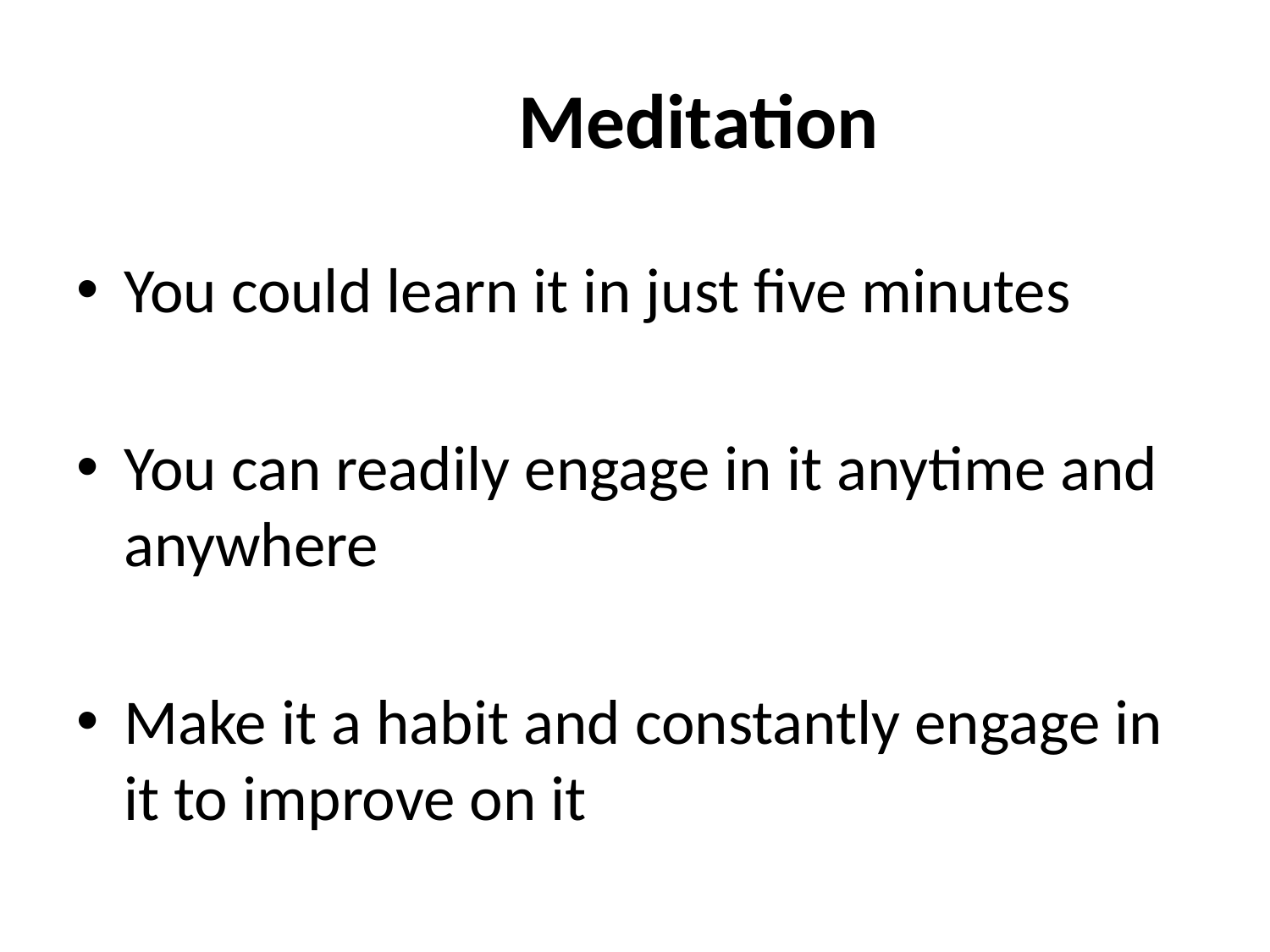

# Meditation
You could learn it in just five minutes

You can readily engage in it anytime and anywhere

Make it a habit and constantly engage in it to improve on it